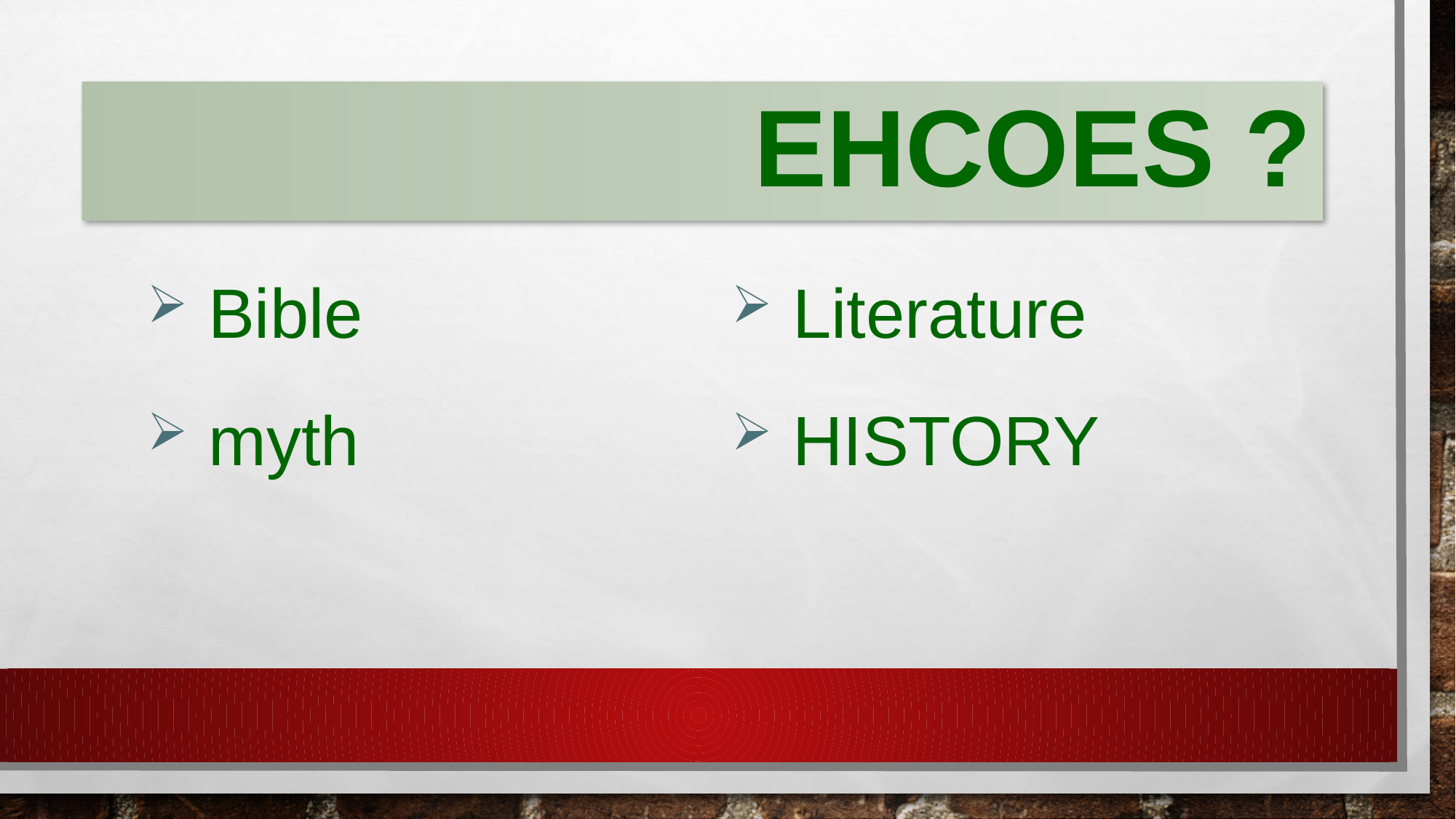

# EHCOES ?
 Bible
 myth
 Literature
 HISTORY